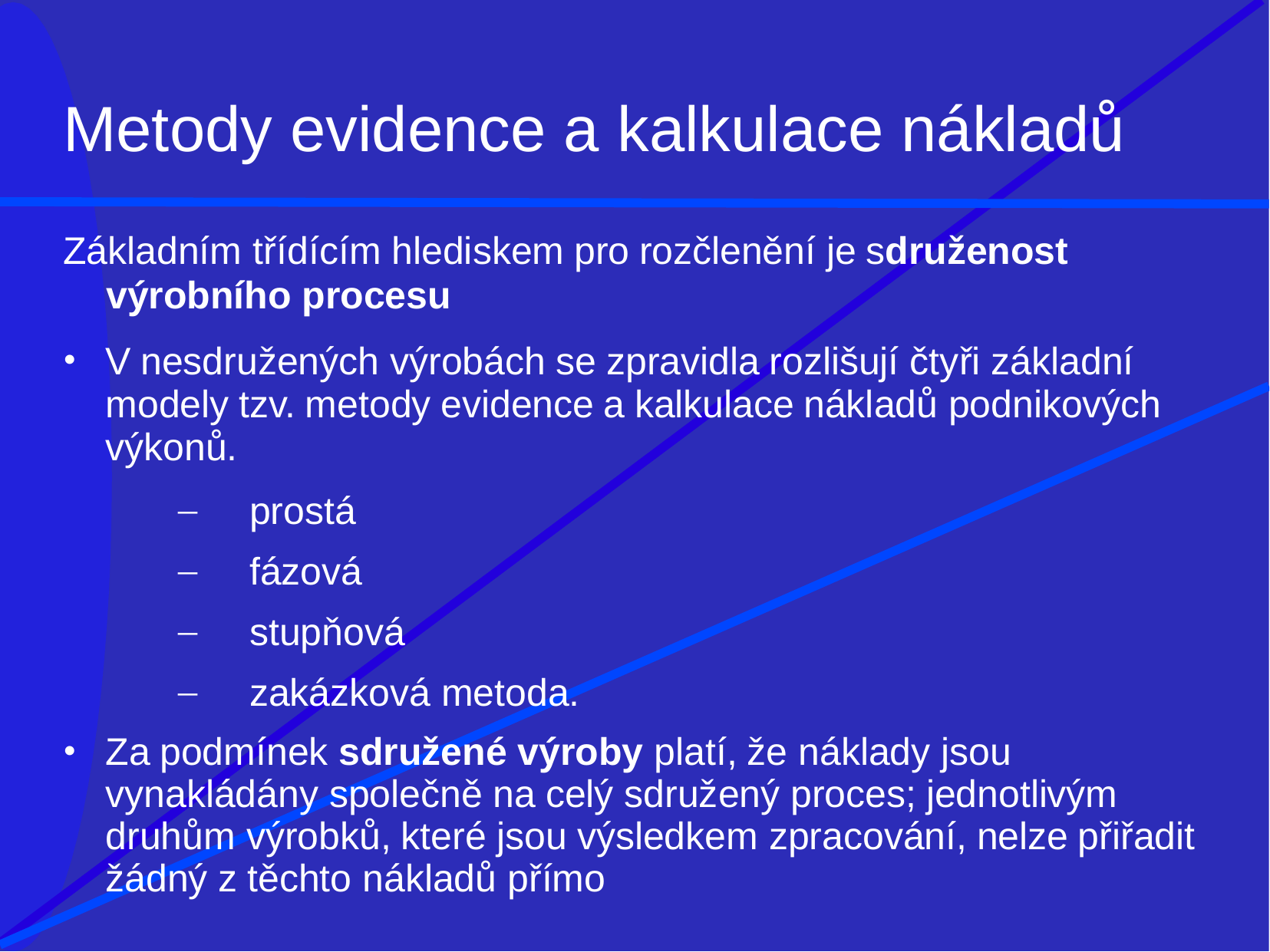

# Metody evidence a kalkulace nákladů
Základním třídícím hlediskem pro rozčlenění je sdruženost
výrobního procesu
V nesdružených výrobách se zpravidla rozlišují čtyři základní modely tzv. metody evidence a kalkulace nákladů podnikových výkonů.
prostá
fázová
stupňová
zakázková metoda.
Za podmínek sdružené výroby platí, že náklady jsou vynakládány společně na celý sdružený proces; jednotlivým druhům výrobků, které jsou výsledkem zpracování, nelze přiřadit žádný z těchto nákladů přímo